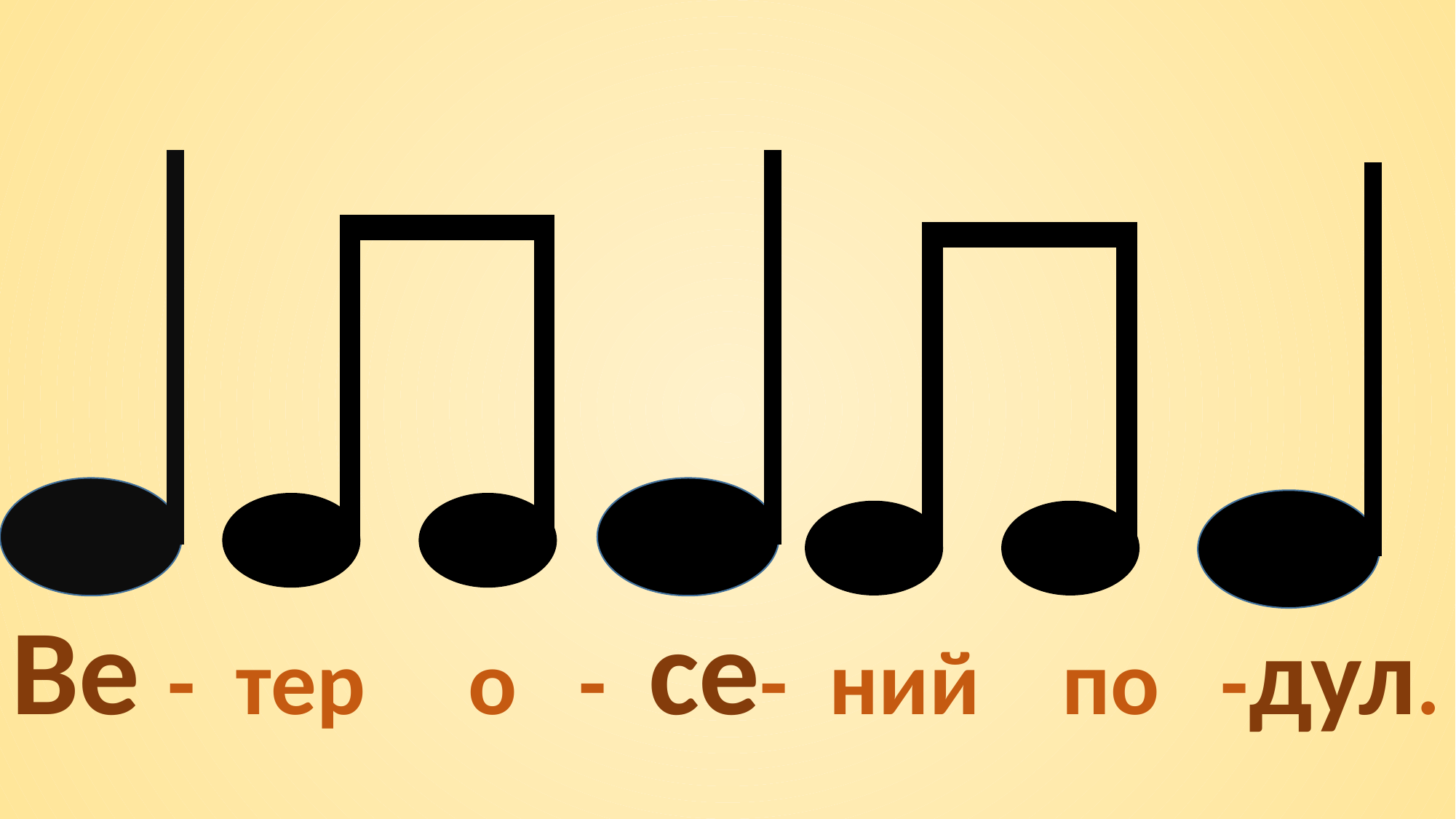

Ве -  тер     о   -  се-  ний    по   -дул.